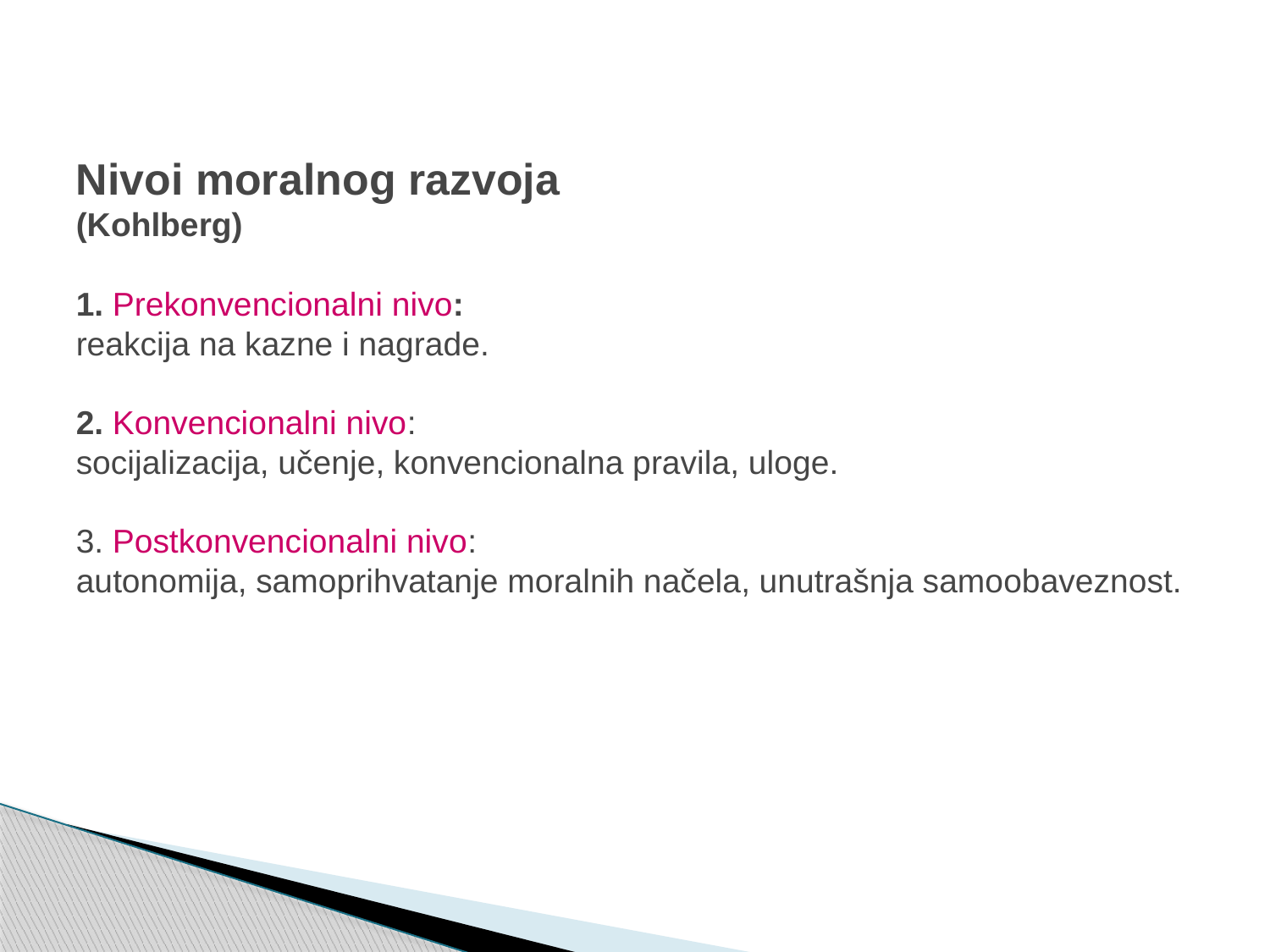

# Nivoi moralnog razvoja (Kohlberg) 1. Prekonvencionalni nivo: reakcija na kazne i nagrade. 2. Konvencionalni nivo: socijalizacija, učenje, konvencionalna pravila, uloge. 3. Postkonvencionalni nivo: autonomija, samoprihvatanje moralnih načela, unutrašnja samoobaveznost.